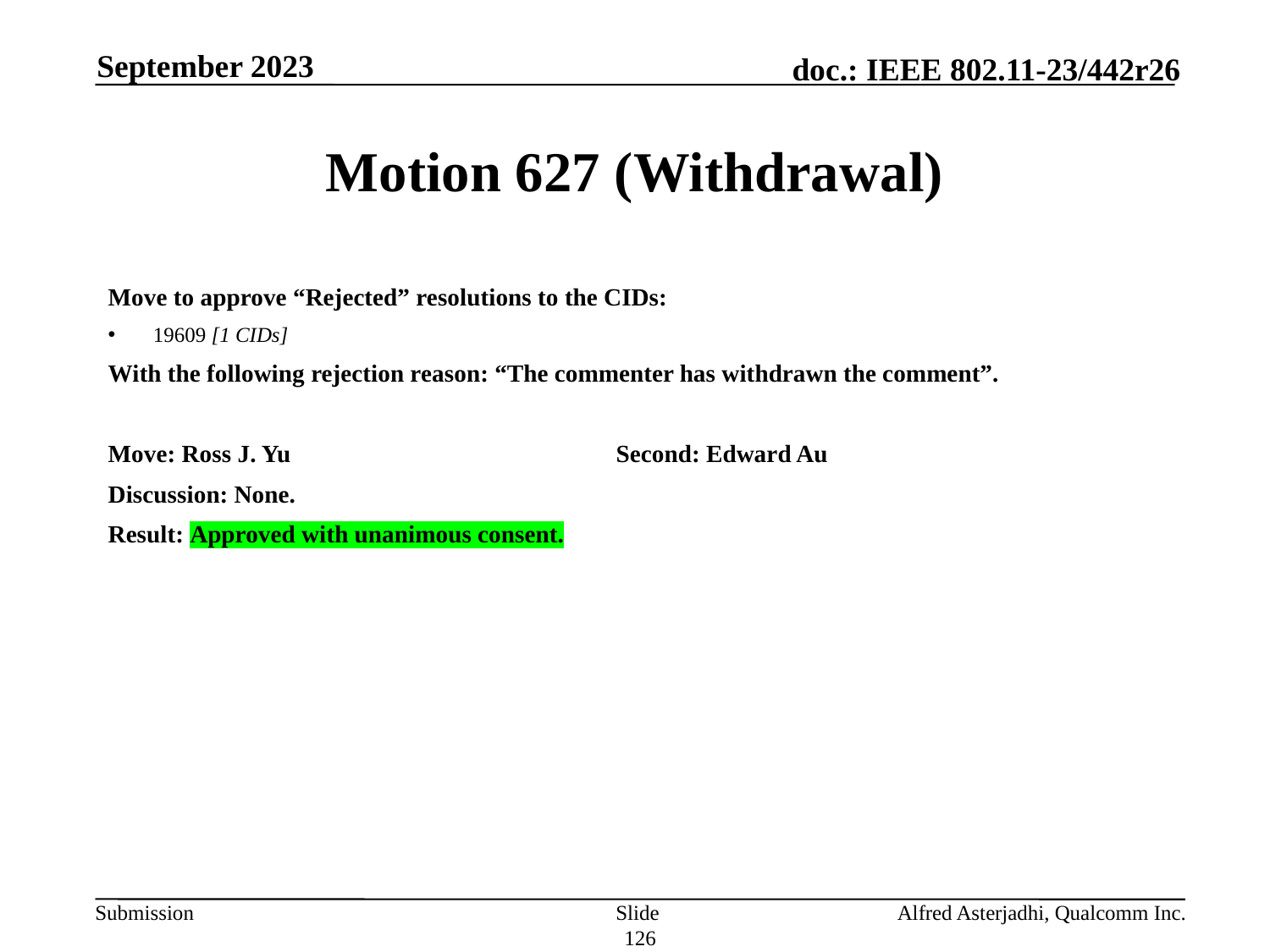

September 2023
# Motion 627 (Withdrawal)
Move to approve “Rejected” resolutions to the CIDs:
 19609 [1 CIDs]
With the following rejection reason: “The commenter has withdrawn the comment”.

Move: Ross J. Yu			Second: Edward Au
Discussion: None.
Result: Approved with unanimous consent.

Slide 126
Alfred Asterjadhi, Qualcomm Inc.